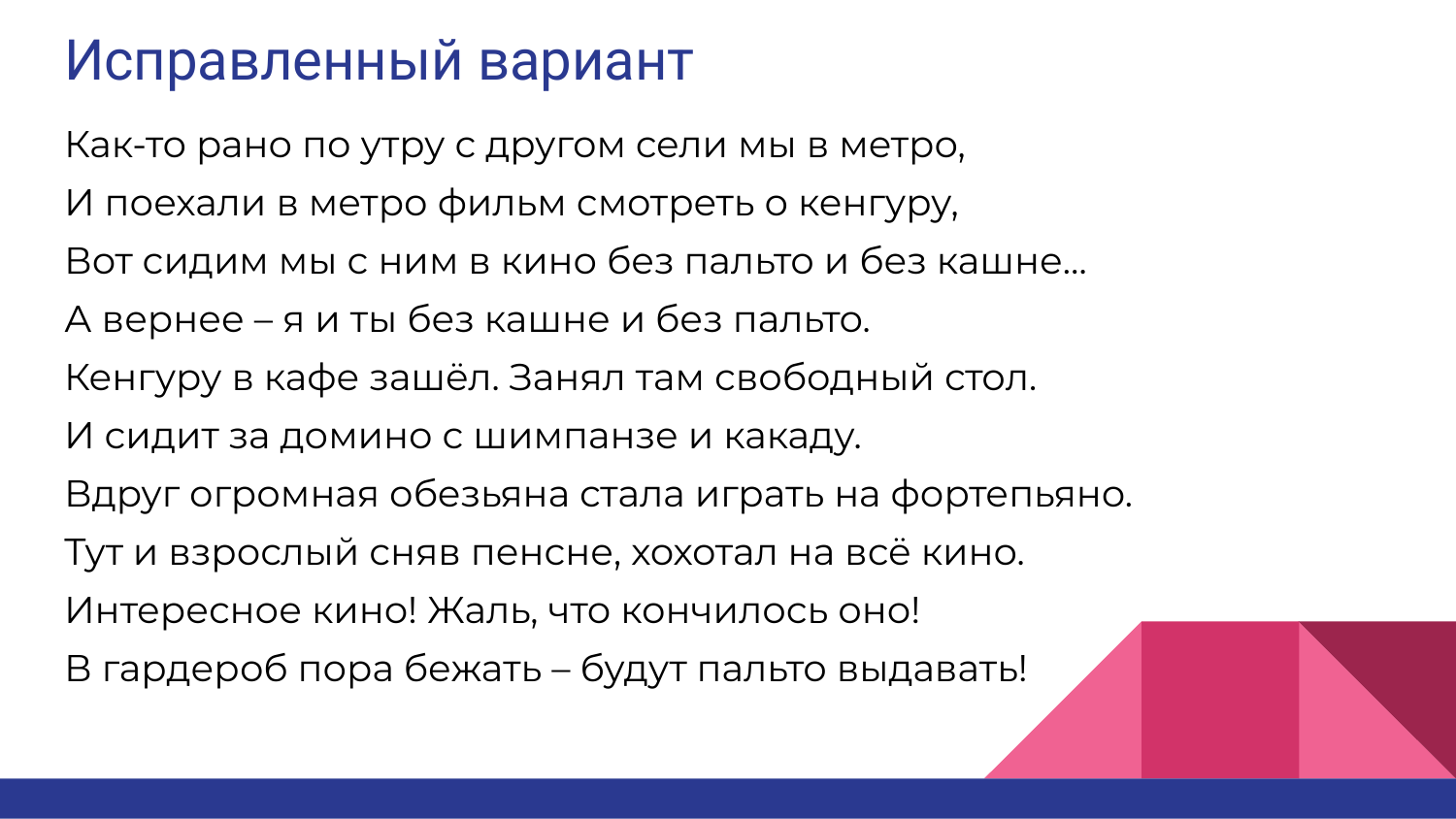

# Исправленный вариант
Как-то рано по утру с другом сели мы в метро,
И поехали в метро фильм смотреть о кенгуру,
Вот сидим мы с ним в кино без пальто и без кашне…
А вернее – я и ты без кашне и без пальто.
Кенгуру в кафе зашёл. Занял там свободный стол.
И сидит за домино с шимпанзе и какаду.
Вдруг огромная обезьяна стала играть на фортепьяно.
Тут и взрослый сняв пенсне, хохотал на всё кино.
Интересное кино! Жаль, что кончилось оно!
В гардероб пора бежать – будут пальто выдавать!